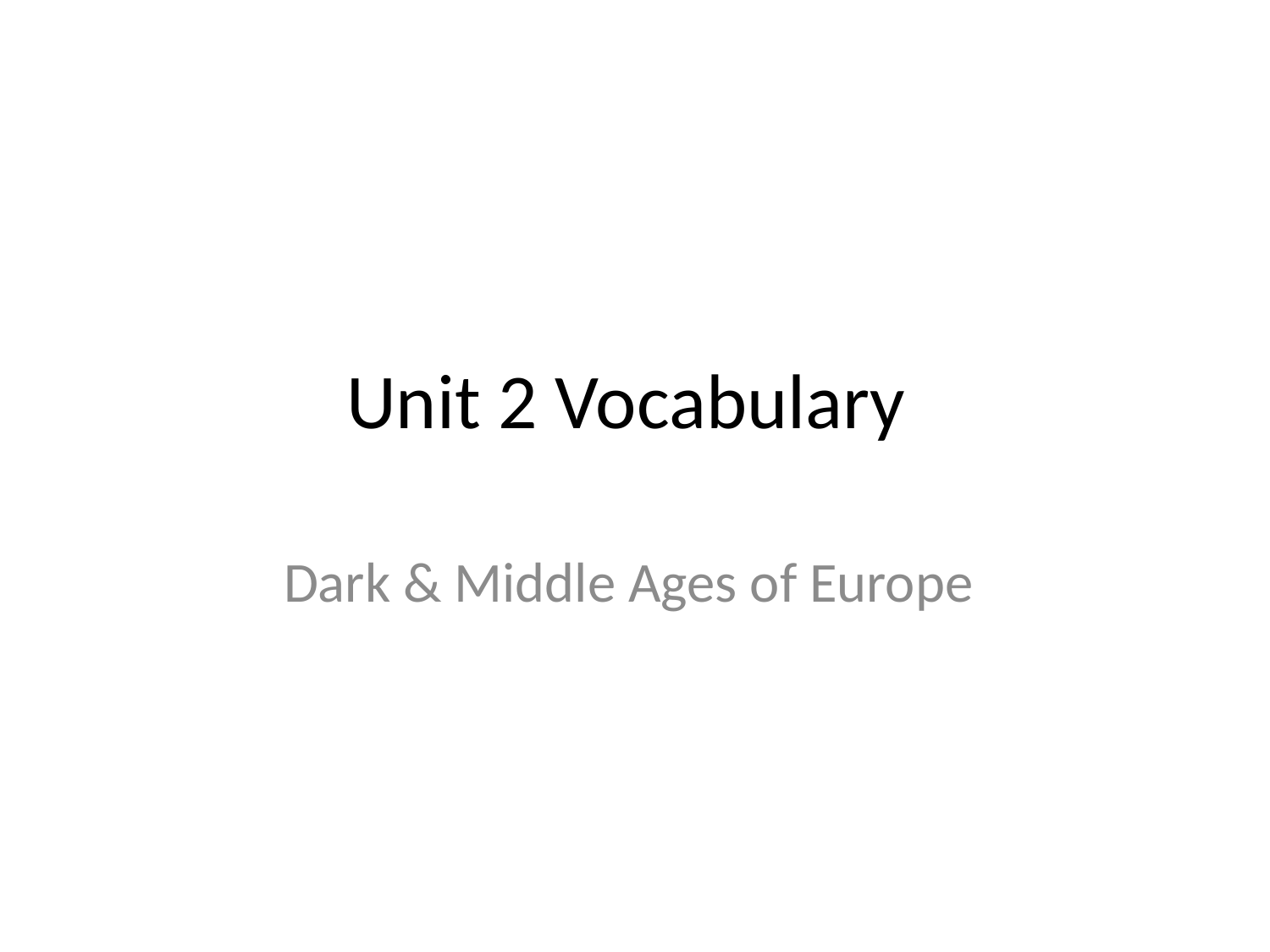

# Unit 2 Vocabulary
Dark & Middle Ages of Europe